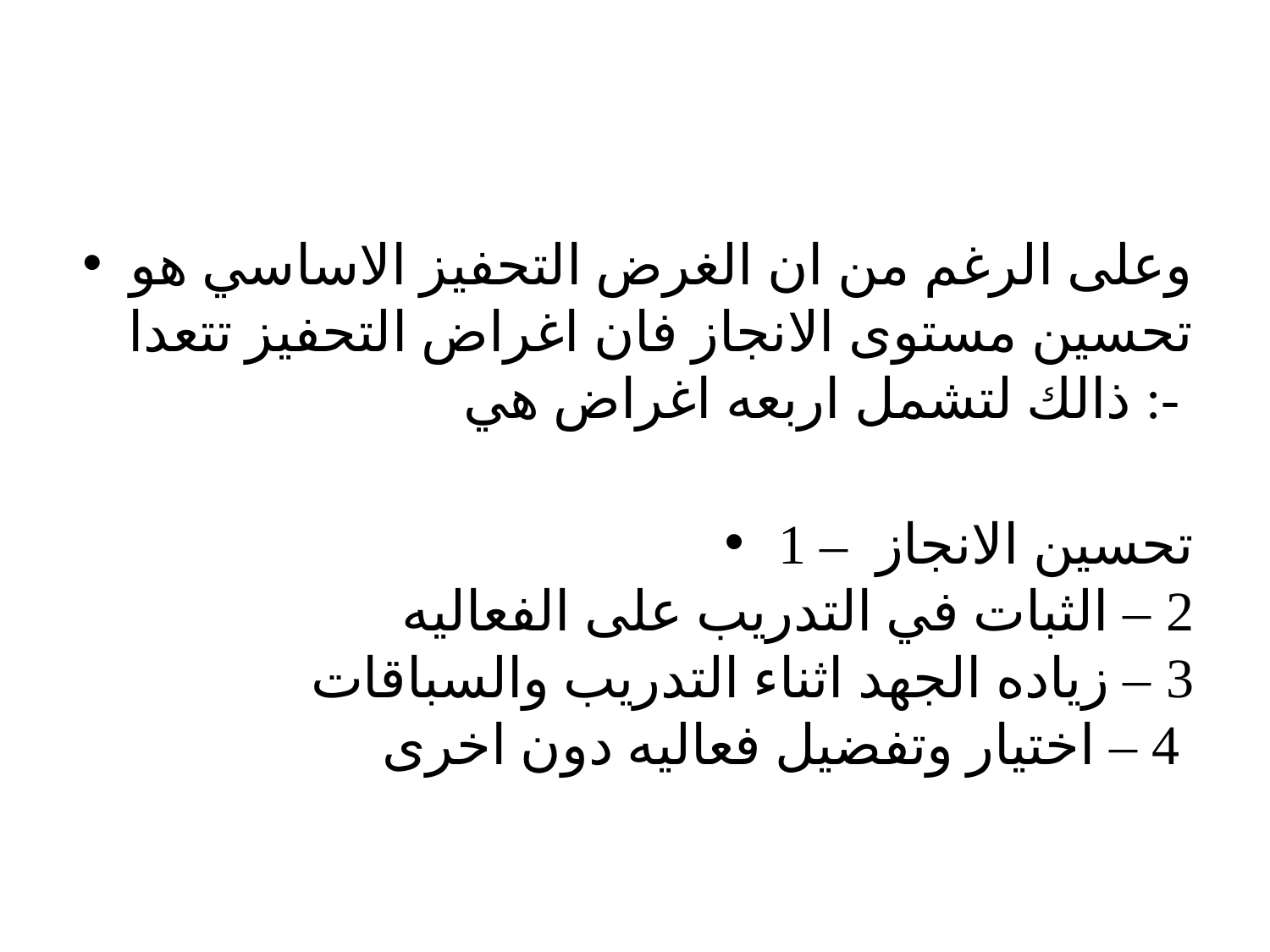

#
وعلى الرغم من ان الغرض التحفيز الاساسي هو تحسين مستوى الانجاز فان اغراض التحفيز تتعدا ذالك لتشمل اربعه اغراض هي :-
1 – تحسين الانجاز
2 – الثبات في التدريب على الفعاليه
3 – زياده الجهد اثناء التدريب والسباقات
4 – اختيار وتفضيل فعاليه دون اخرى